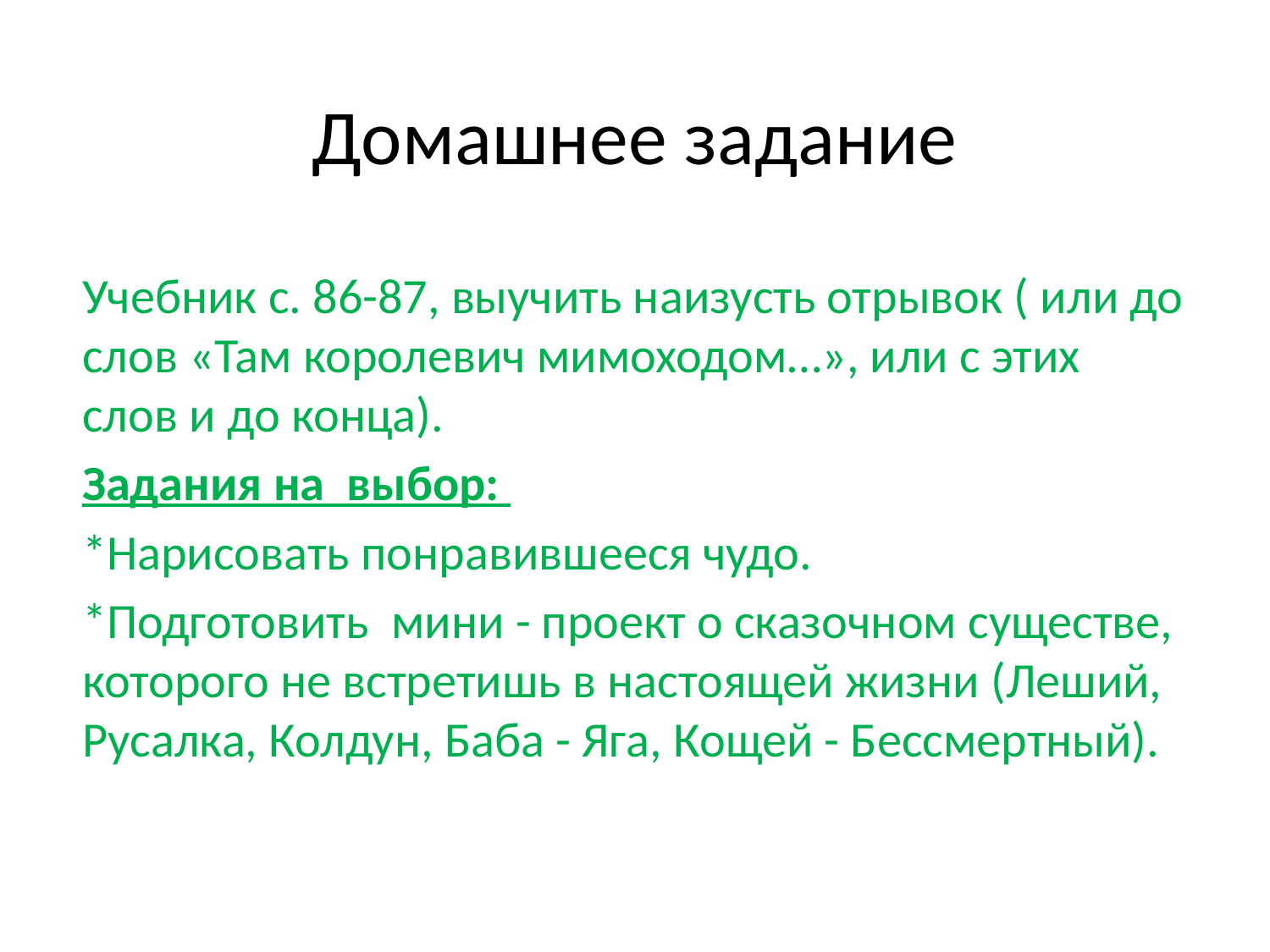

# Домашнее задание
Учебник с. 86-87, выучить наизусть отрывок ( или до слов «Там королевич мимоходом…», или с этих  слов и до конца).
Задания на  выбор:
*Нарисовать понравившееся чудо.
*Подготовить  мини - проект о сказочном существе, которого не встретишь в настоящей жизни (Леший, Русалка, Колдун, Баба - Яга, Кощей - Бессмертный).